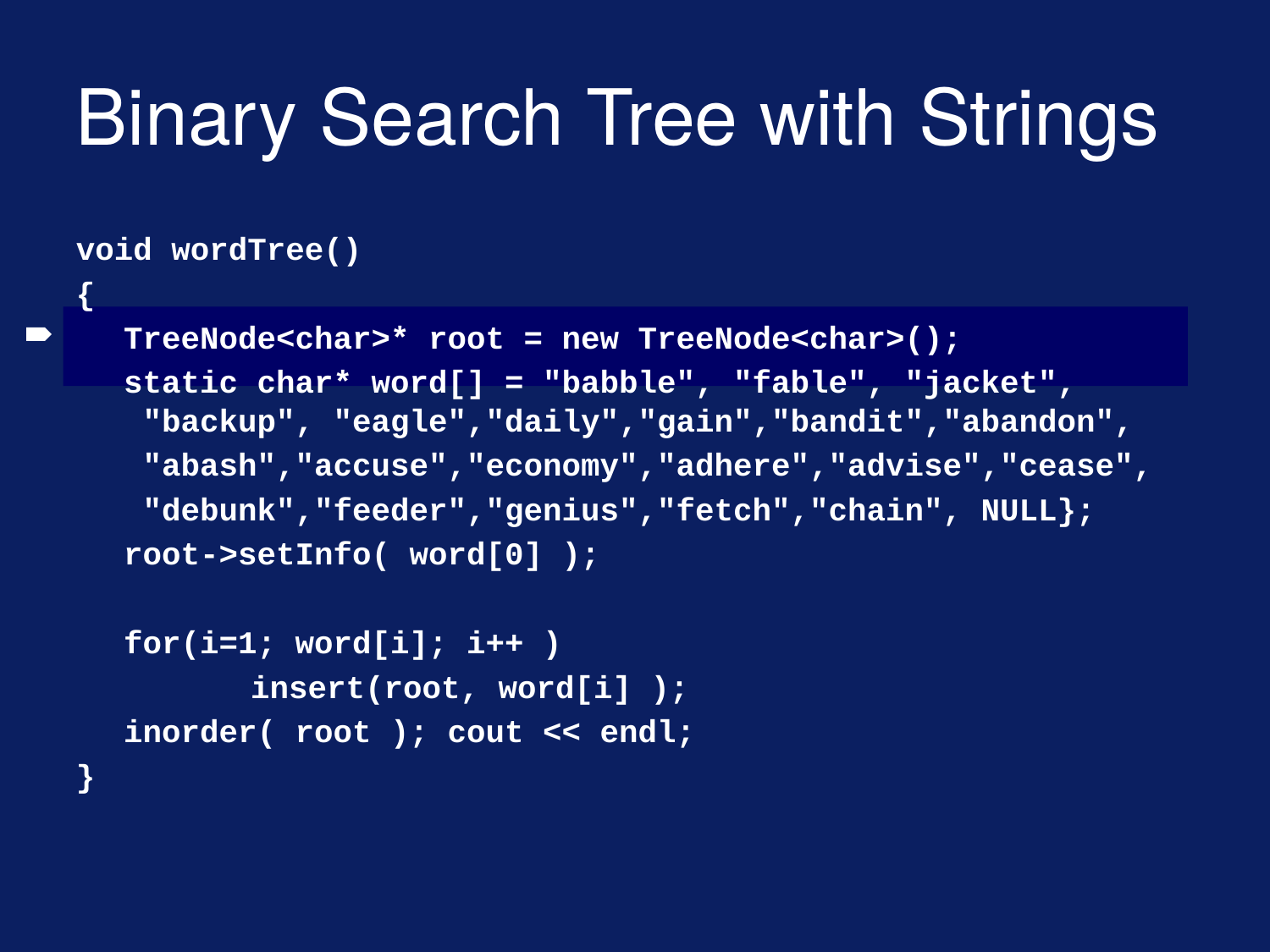

# Binary Search Tree with Strings
void wordTree()
{
	TreeNode<char>* root = new TreeNode<char>();
	static char* word[] = "babble", "fable", "jacket",
 "backup", "eagle","daily","gain","bandit","abandon",
	 "abash","accuse","economy","adhere","advise","cease",
	 "debunk","feeder","genius","fetch","chain", NULL};
	root->setInfo( word[0] );

	for(i=1; word[i]; i++ )
		insert(root, word[i] );
	inorder( root ); cout << endl;
}

🠶